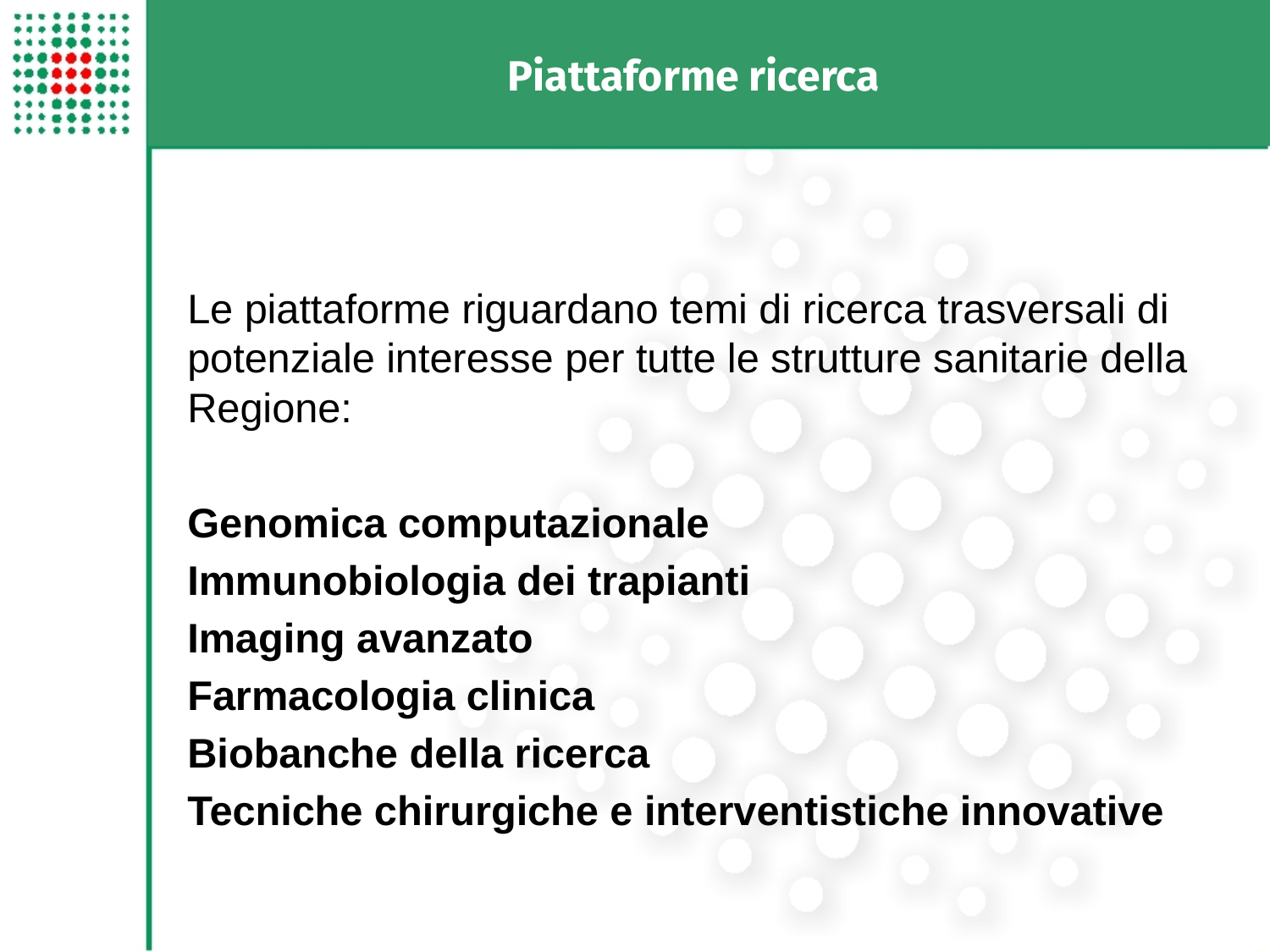

Piattaforme ricerca
Le piattaforme riguardano temi di ricerca trasversali di potenziale interesse per tutte le strutture sanitarie della Regione:

Genomica computazionale
Immunobiologia dei trapianti
Imaging avanzato
Farmacologia clinica
Biobanche della ricerca
Tecniche chirurgiche e interventistiche innovative